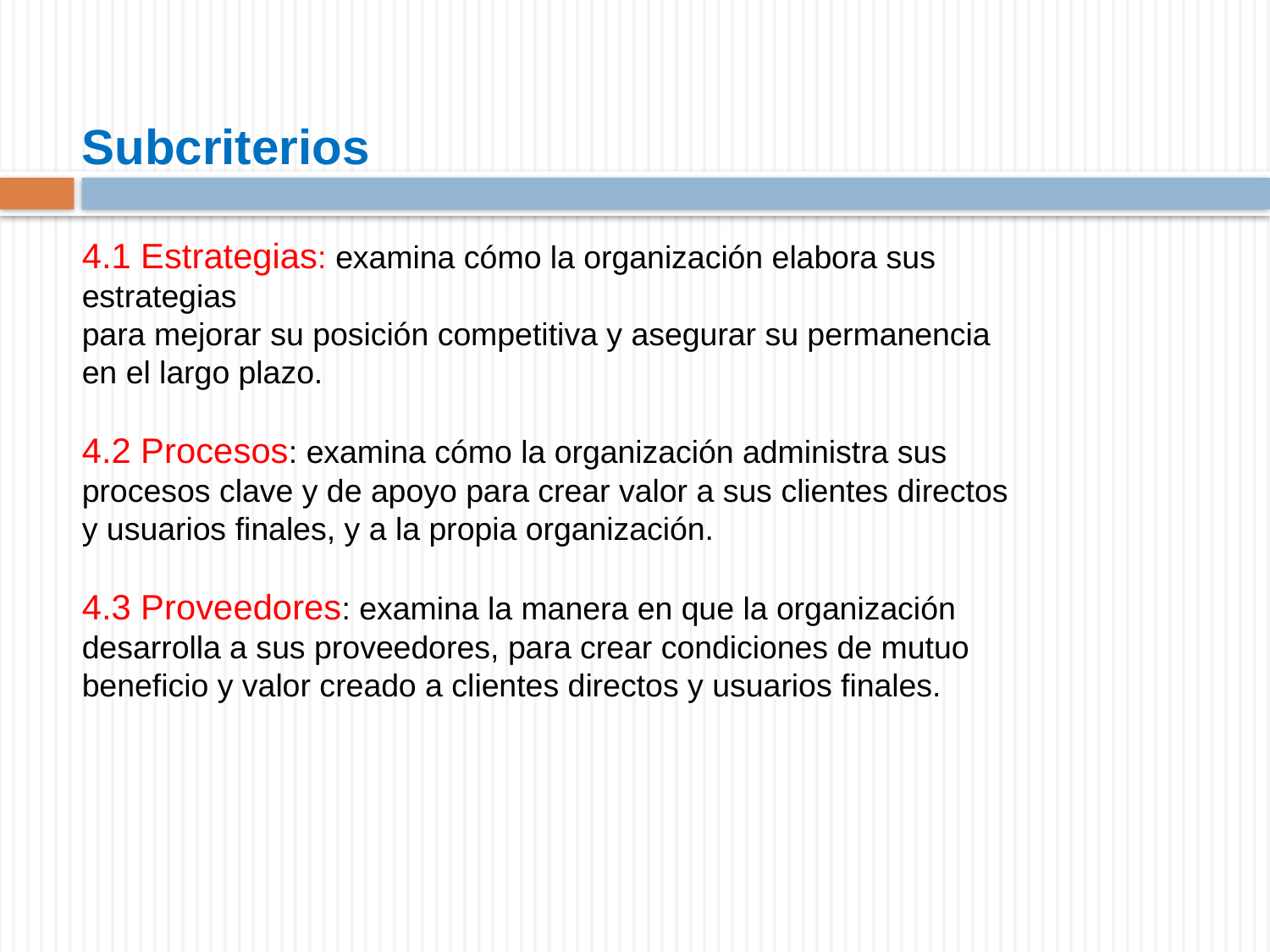

Subcriterios

4.1 Estrategias: examina cómo la organización elabora sus estrategias
para mejorar su posición competitiva y asegurar su permanencia en el largo plazo.

4.2 Procesos: examina cómo la organización administra sus procesos clave y de apoyo para crear valor a sus clientes directos y usuarios finales, y a la propia organización.

4.3 Proveedores: examina la manera en que la organización desarrolla a sus proveedores, para crear condiciones de mutuo beneficio y valor creado a clientes directos y usuarios finales.